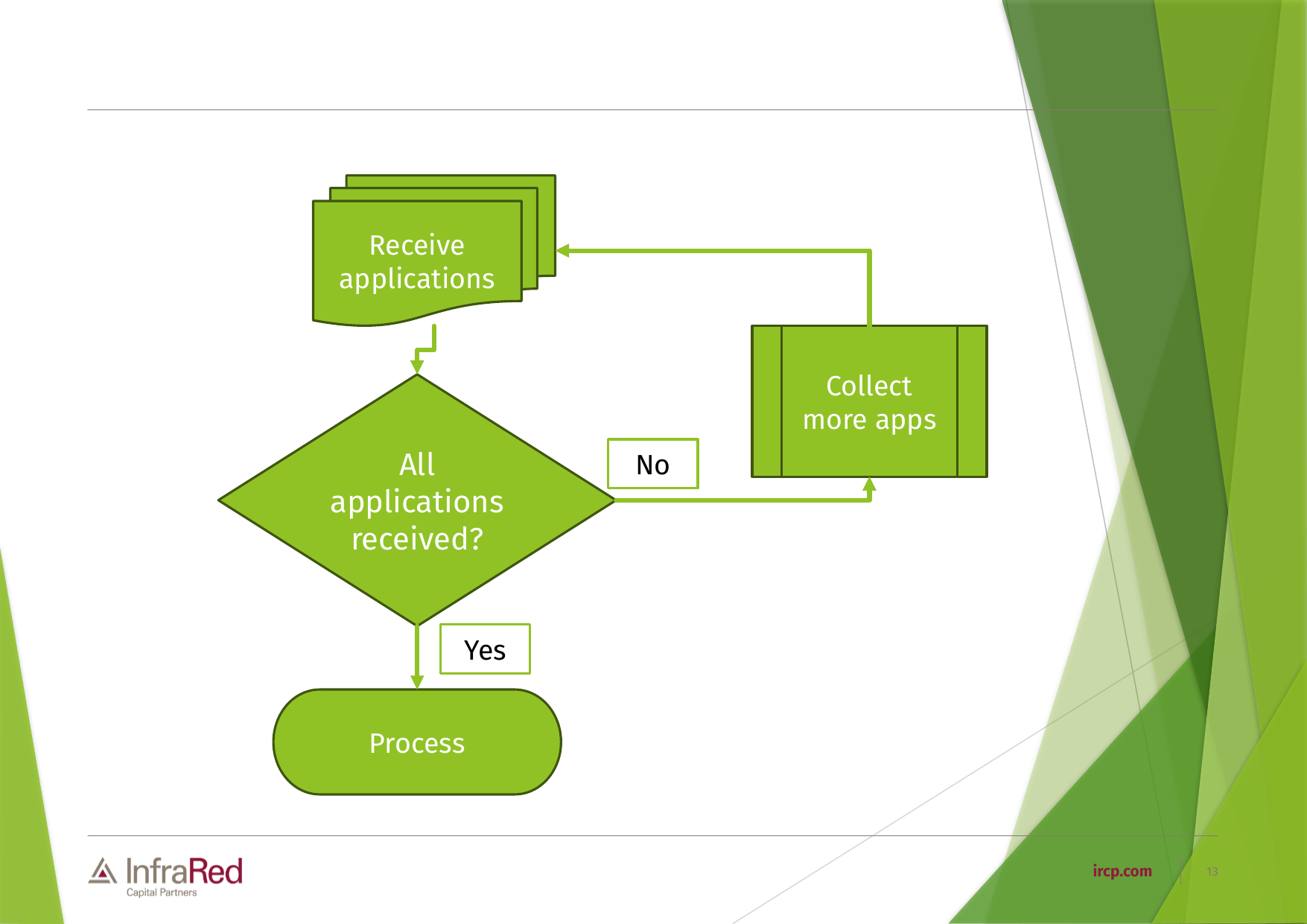

#

Receive applications
Collect more apps
All applications received?
No
Yes
Process